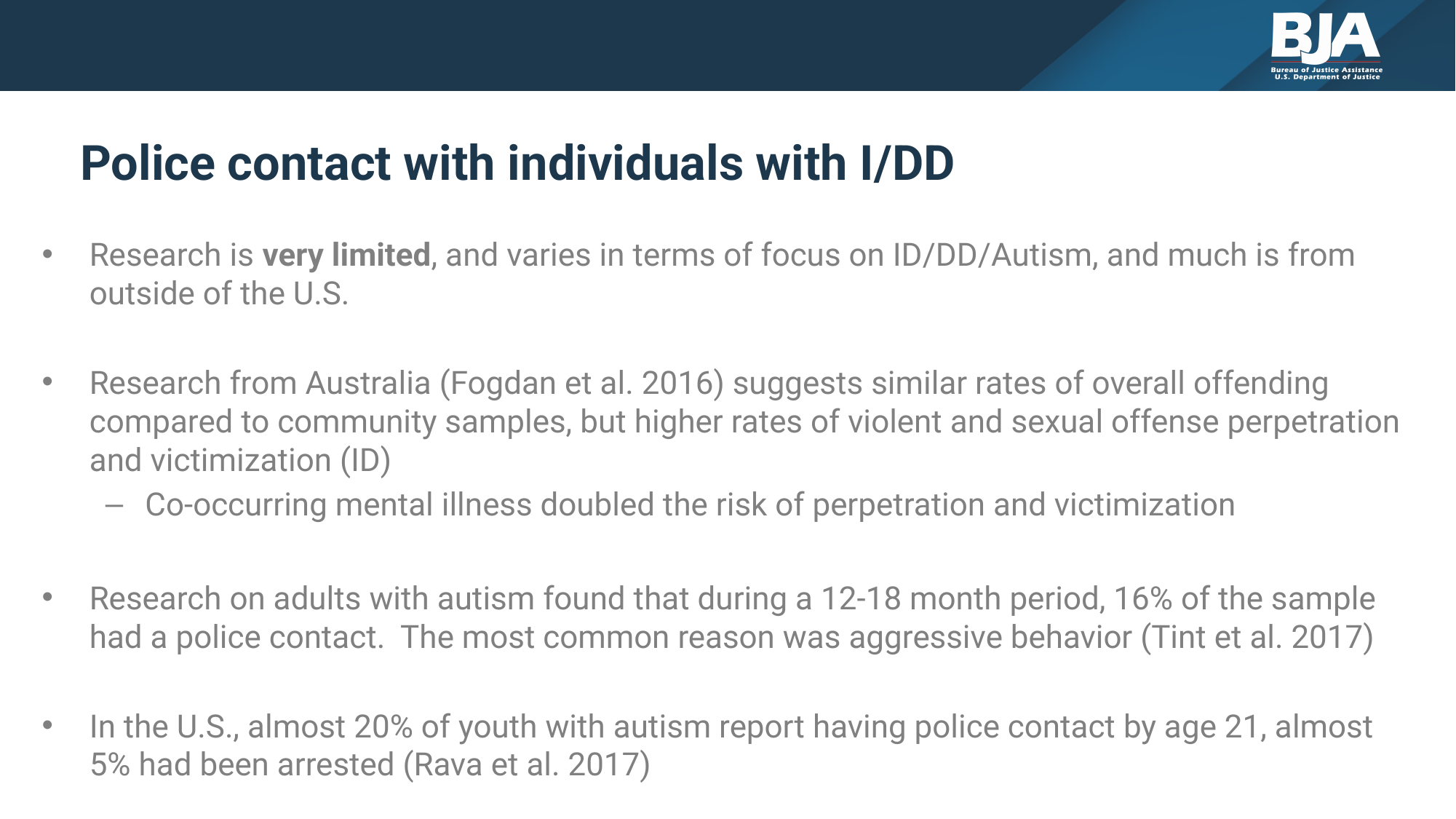

# Police contact with individuals with I/DD
Research is very limited, and varies in terms of focus on ID/DD/Autism, and much is from outside of the U.S.

Research from Australia (Fogdan et al. 2016) suggests similar rates of overall offending compared to community samples, but higher rates of violent and sexual offense perpetration and victimization (ID)
Co-occurring mental illness doubled the risk of perpetration and victimization

Research on adults with autism found that during a 12-18 month period, 16% of the sample had a police contact.  The most common reason was aggressive behavior (Tint et al. 2017)

In the U.S., almost 20% of youth with autism report having police contact by age 21, almost 5% had been arrested (Rava et al. 2017)